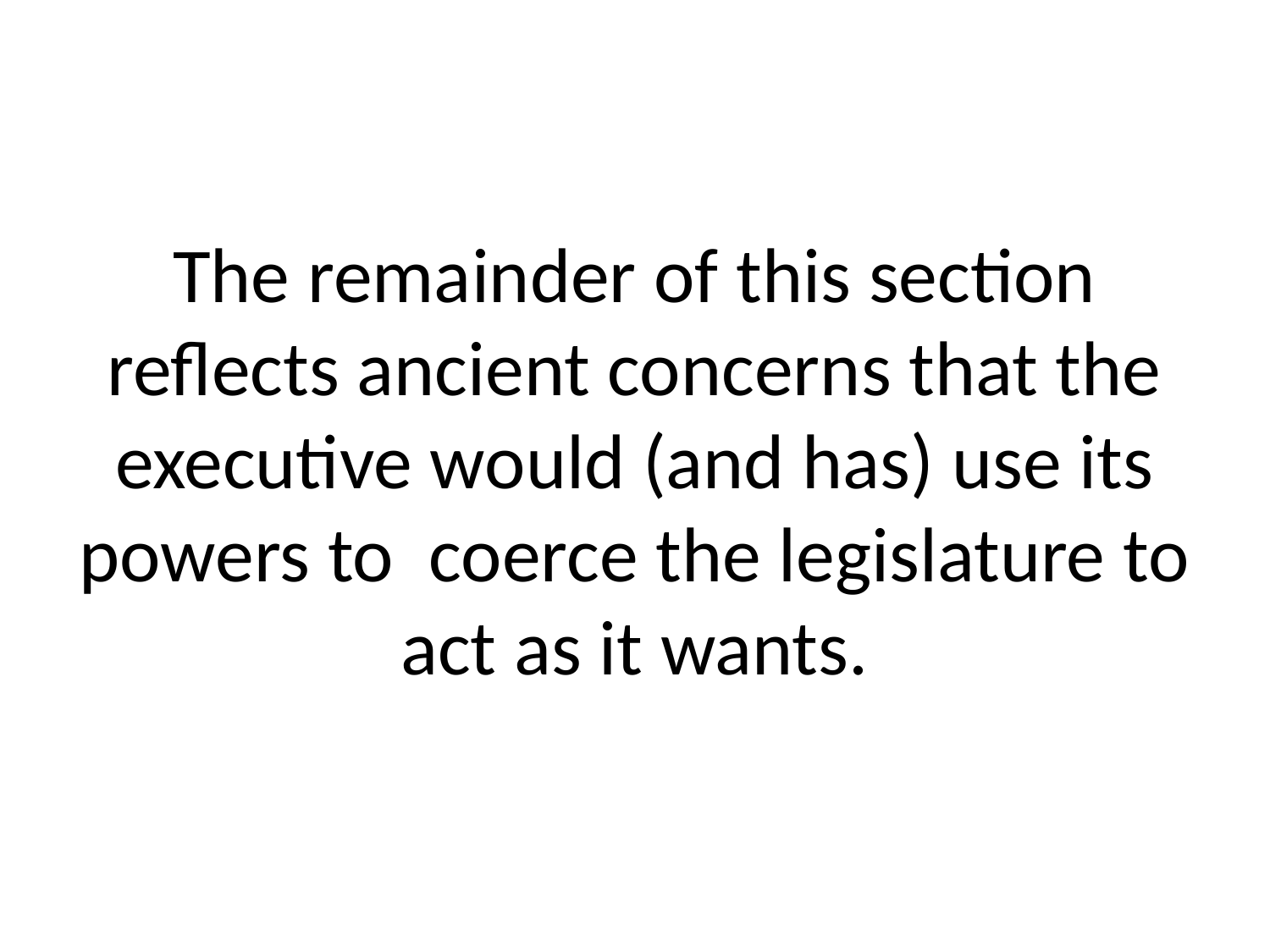

# The remainder of this section reflects ancient concerns that the executive would (and has) use its powers to  coerce the legislature to act as it wants.